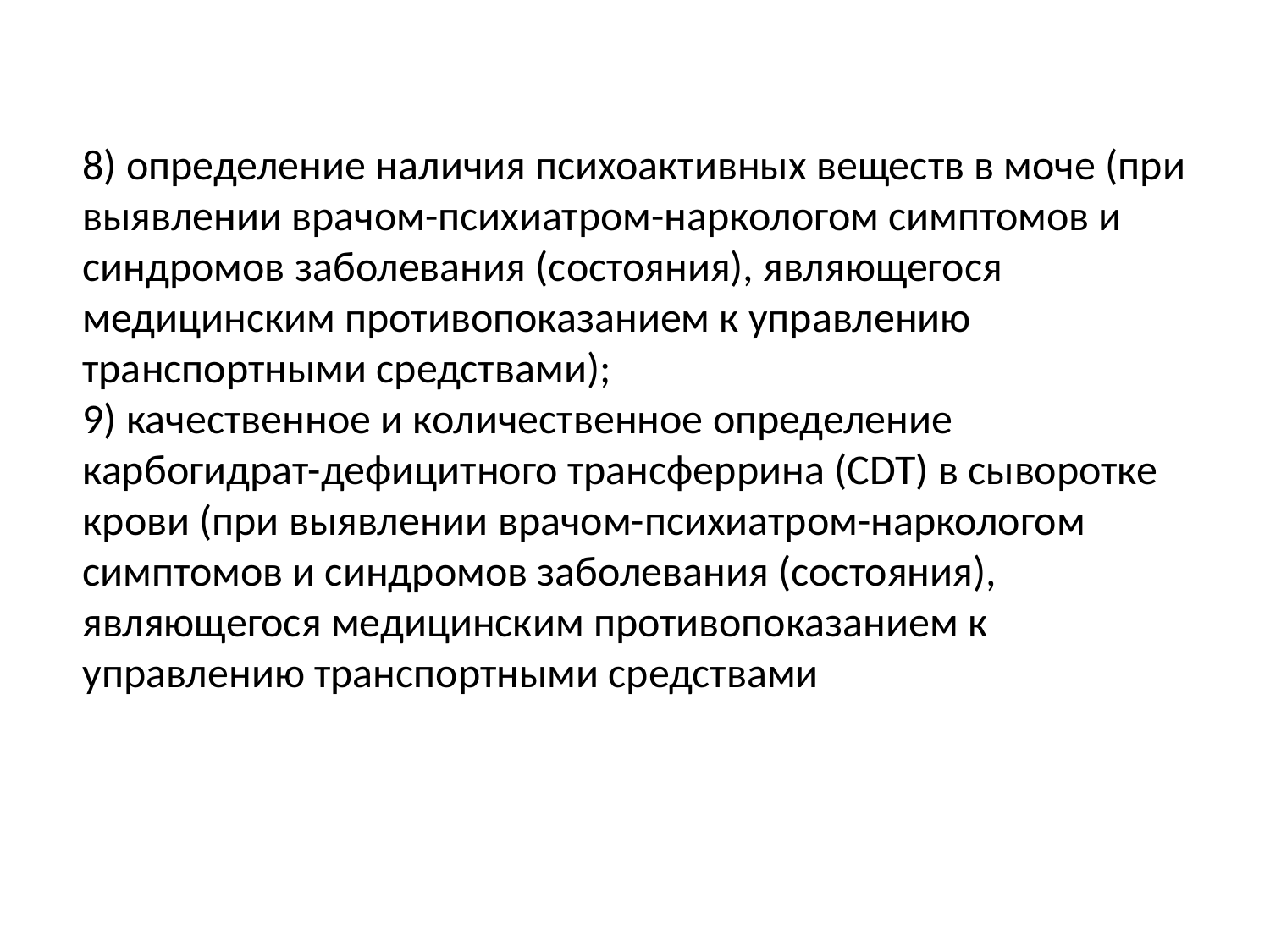

8) определение наличия психоактивных веществ в моче (при выявлении врачом-психиатром-наркологом симптомов и синдромов заболевания (состояния), являющегося медицинским противопоказанием к управлению транспортными средствами);
9) качественное и количественное определение карбогидрат-дефицитного трансферрина (CDT) в сыворотке крови (при выявлении врачом-психиатром-наркологом симптомов и синдромов заболевания (состояния), являющегося медицинским противопоказанием к управлению транспортными средствами